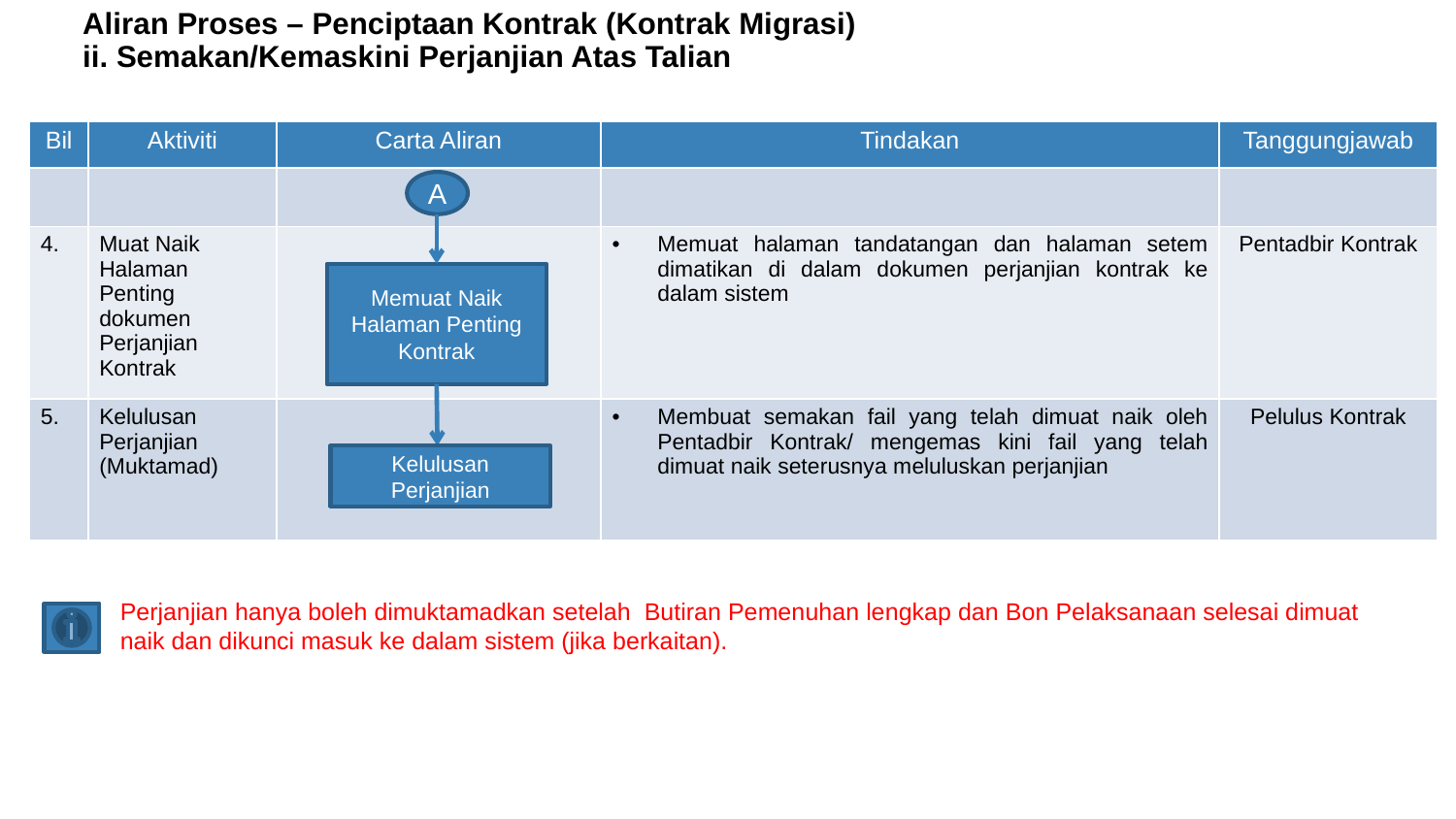

Aliran Proses – Penciptaan Kontrak (Kontrak Migrasi)
ii. Semakan/Kemaskini Perjanjian Atas Talian
| Bil | Aktiviti | Carta Aliran | Tindakan | Tanggungjawab |
| --- | --- | --- | --- | --- |
|  |  |  |  |  |
| 4. | Muat Naik Halaman Penting dokumen Perjanjian Kontrak |  | Memuat halaman tandatangan dan halaman setem dimatikan di dalam dokumen perjanjian kontrak ke dalam sistem | Pentadbir Kontrak |
| 5. | Kelulusan Perjanjian (Muktamad) |  | Membuat semakan fail yang telah dimuat naik oleh Pentadbir Kontrak/ mengemas kini fail yang telah dimuat naik seterusnya meluluskan perjanjian | Pelulus Kontrak |
A
Memuat Naik Halaman Penting Kontrak
Kelulusan Perjanjian
Perjanjian hanya boleh dimuktamadkan setelah  Butiran Pemenuhan lengkap dan Bon Pelaksanaan selesai dimuat naik dan dikunci masuk ke dalam sistem (jika berkaitan).